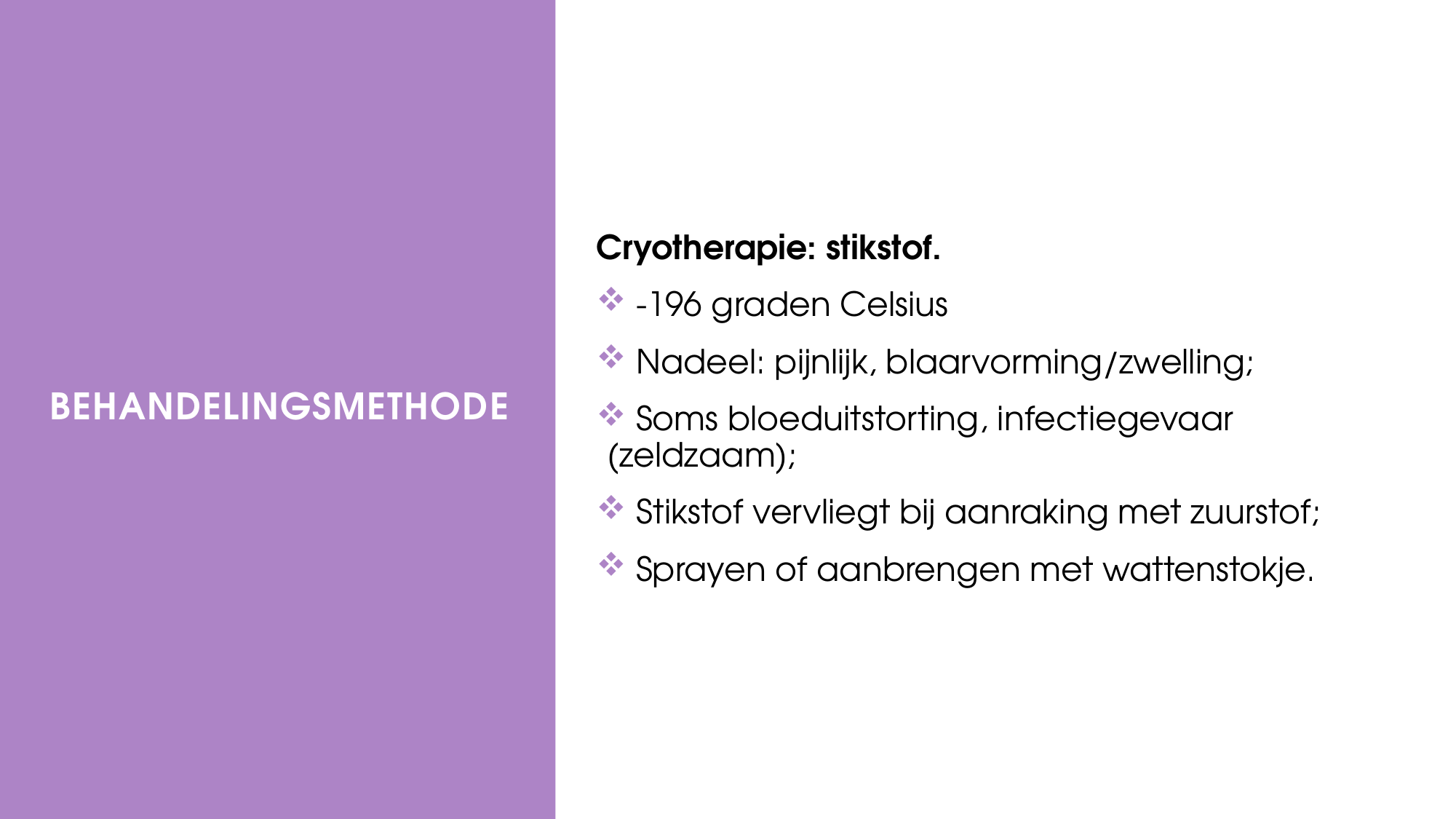

# Behandelingsmethode
Cryotherapie: stikstof.
 -196 graden Celsius
 Nadeel: pijnlijk, blaarvorming/zwelling;
 Soms bloeduitstorting, infectiegevaar (zeldzaam);
 Stikstof vervliegt bij aanraking met zuurstof;
 Sprayen of aanbrengen met wattenstokje.